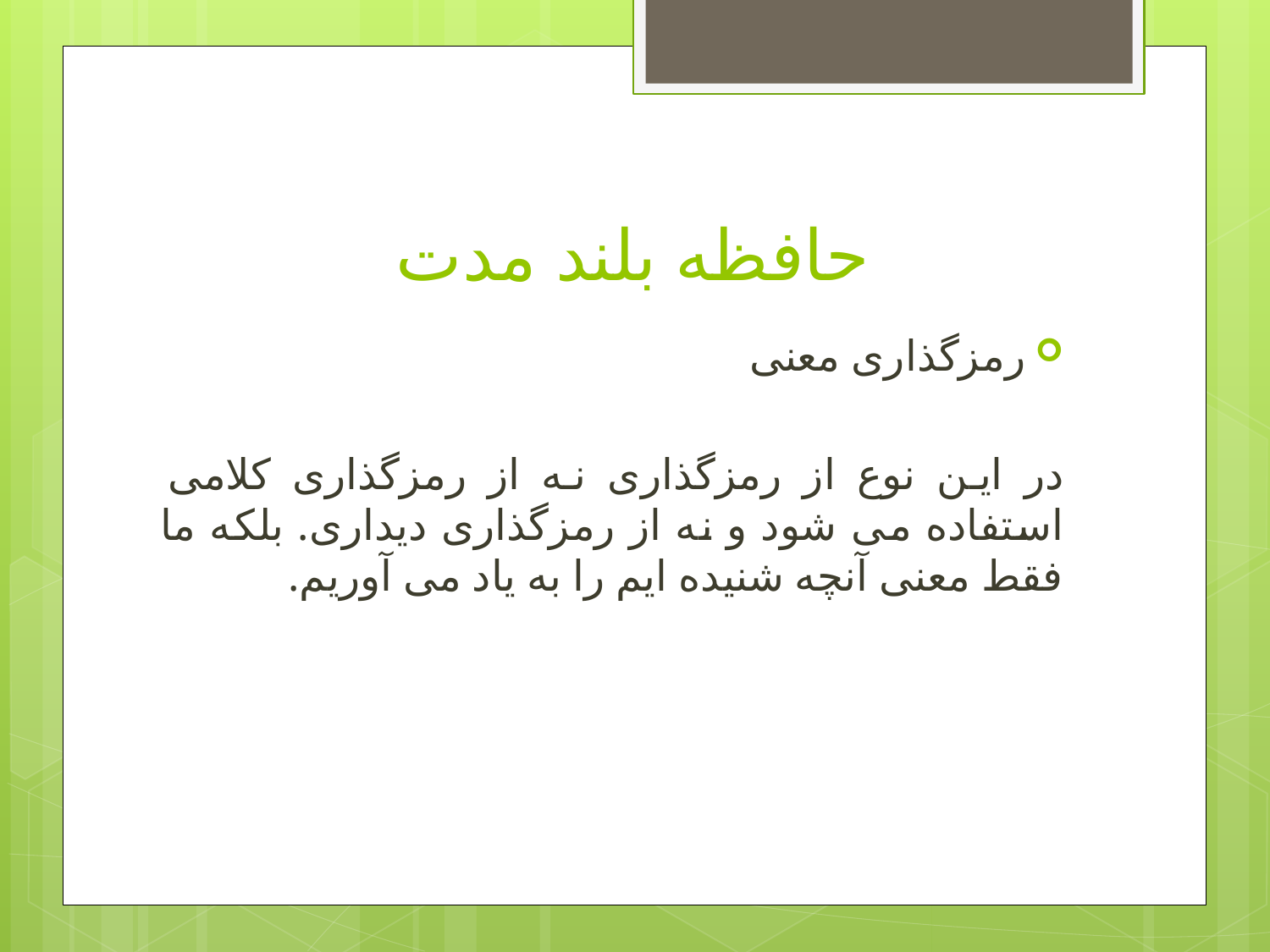

# حافظه بلند مدت
رمزگذاری معنی

در این نوع از رمزگذاری نه از رمزگذاری کلامی استفاده می شود و نه از رمزگذاری دیداری. بلکه ما فقط معنی آنچه شنیده ایم را به یاد می آوریم.